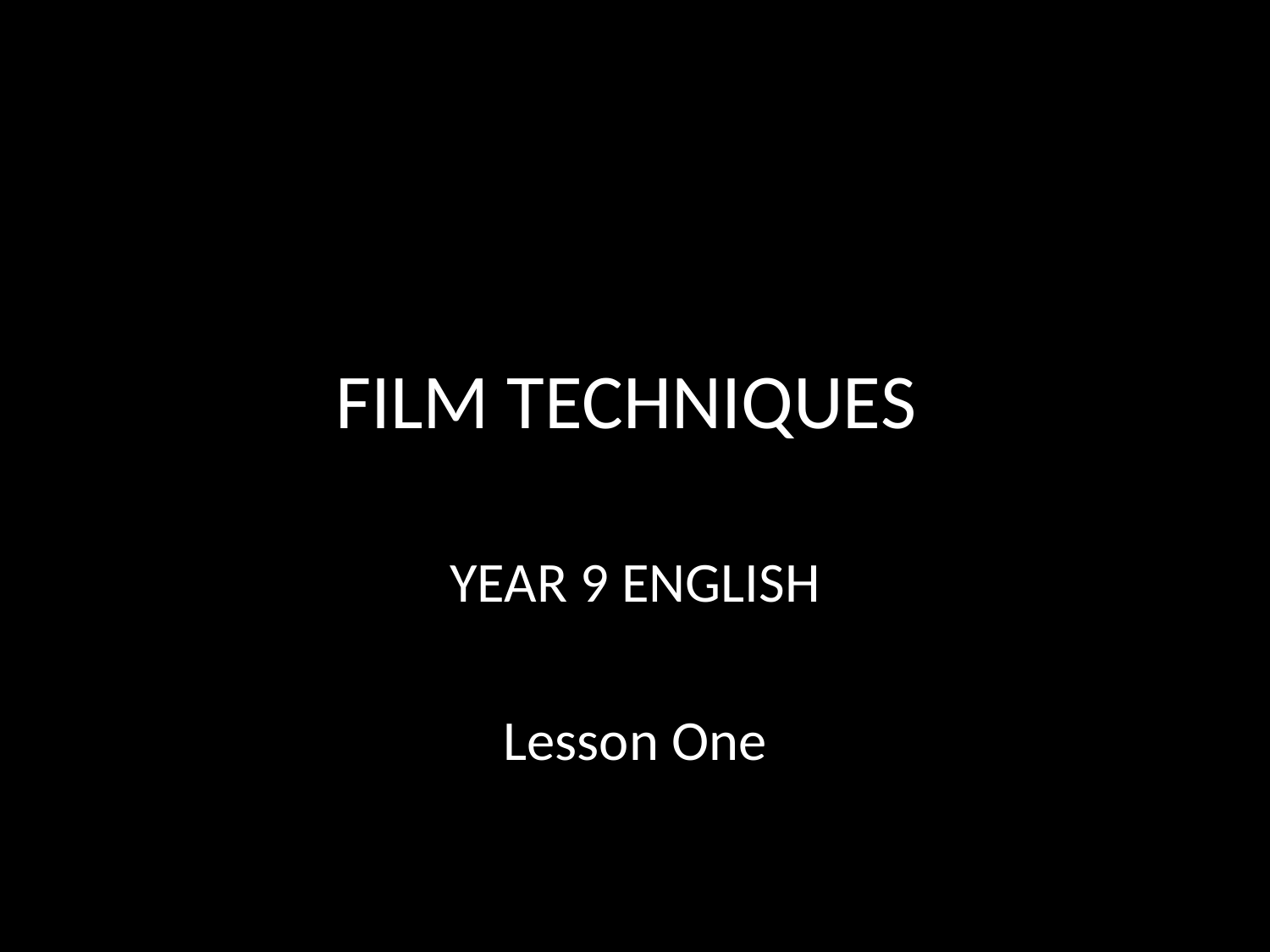

# FILM TECHNIQUES
YEAR 9 ENGLISH

Lesson One